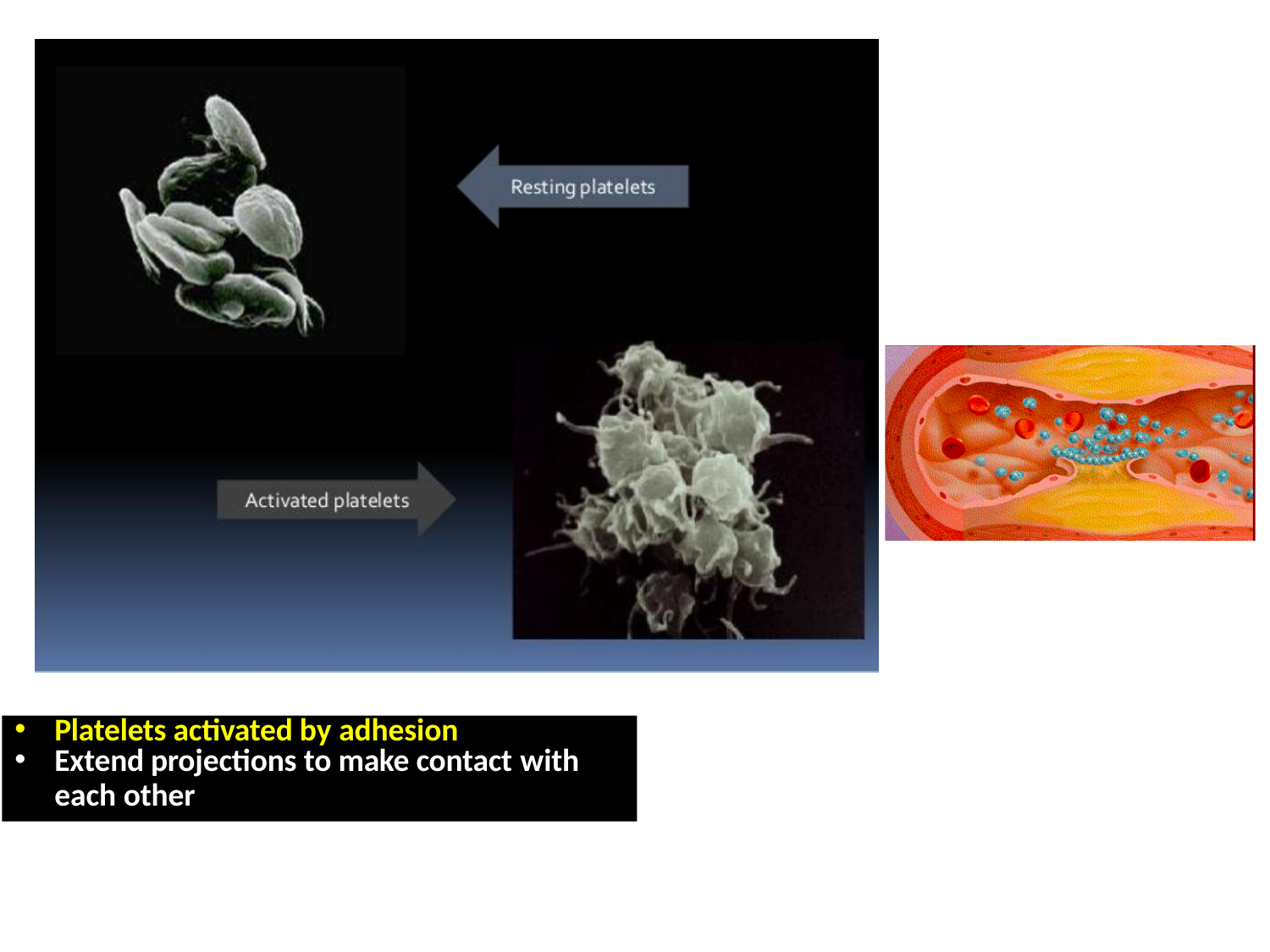

Platelets activated by adhesion
Extend projections to make contact with
each other